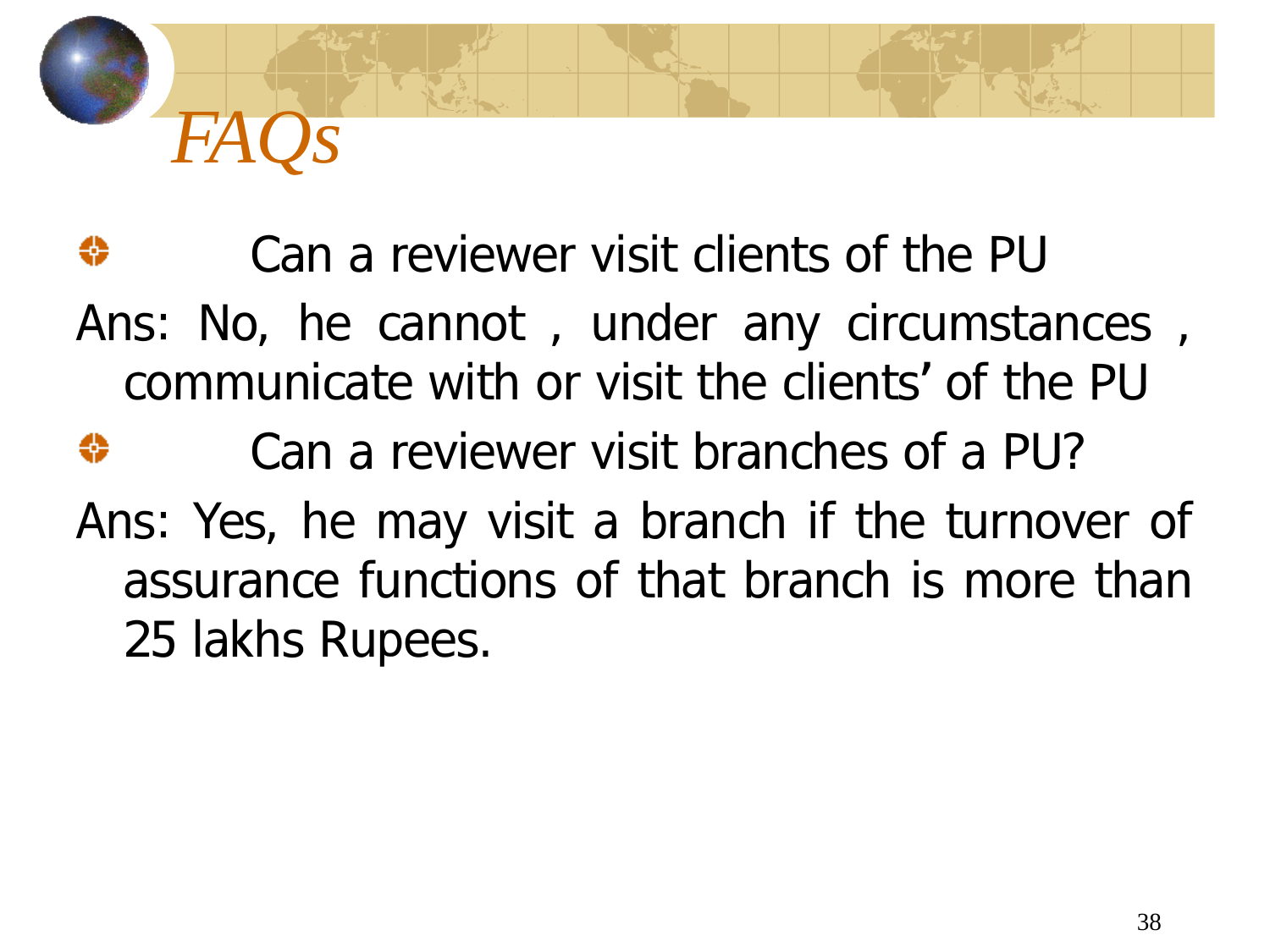

# FAQs
	Can a reviewer visit clients of the PU
Ans: No, he cannot , under any circumstances , communicate with or visit the clients’ of the PU
	Can a reviewer visit branches of a PU?
Ans: Yes, he may visit a branch if the turnover of assurance functions of that branch is more than 25 lakhs Rupees.

38